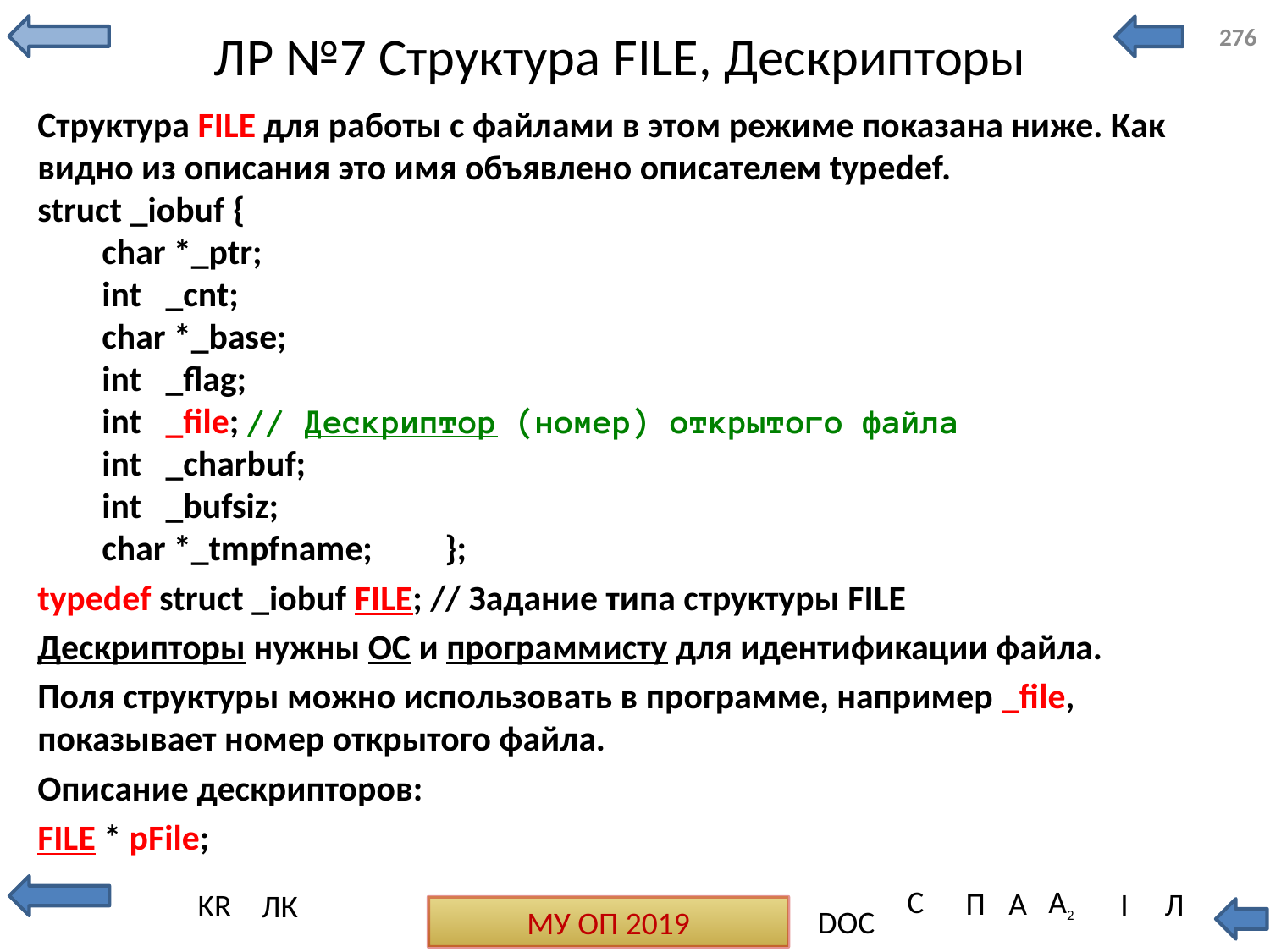

276
# ЛР №7 Структура FILE, Дескрипторы
Структура FILE для работы с файлами в этом режиме показана ниже. Как видно из описания это имя объявлено описателем typedef.
struct _iobuf {
        char *_ptr;
        int   _cnt;
        char *_base;
        int   _flag;
        int   _file; // Дескриптор (номер) открытого файла
        int   _charbuf;
        int   _bufsiz;
        char *_tmpfname;         };
typedef struct _iobuf FILE; // Задание типа структуры FILE
Дескрипторы нужны ОС и программисту для идентификации файла.
Поля структуры можно использовать в программе, например _file, показывает номер открытого файла.
Описание дескрипторов:
FILE * pFile;